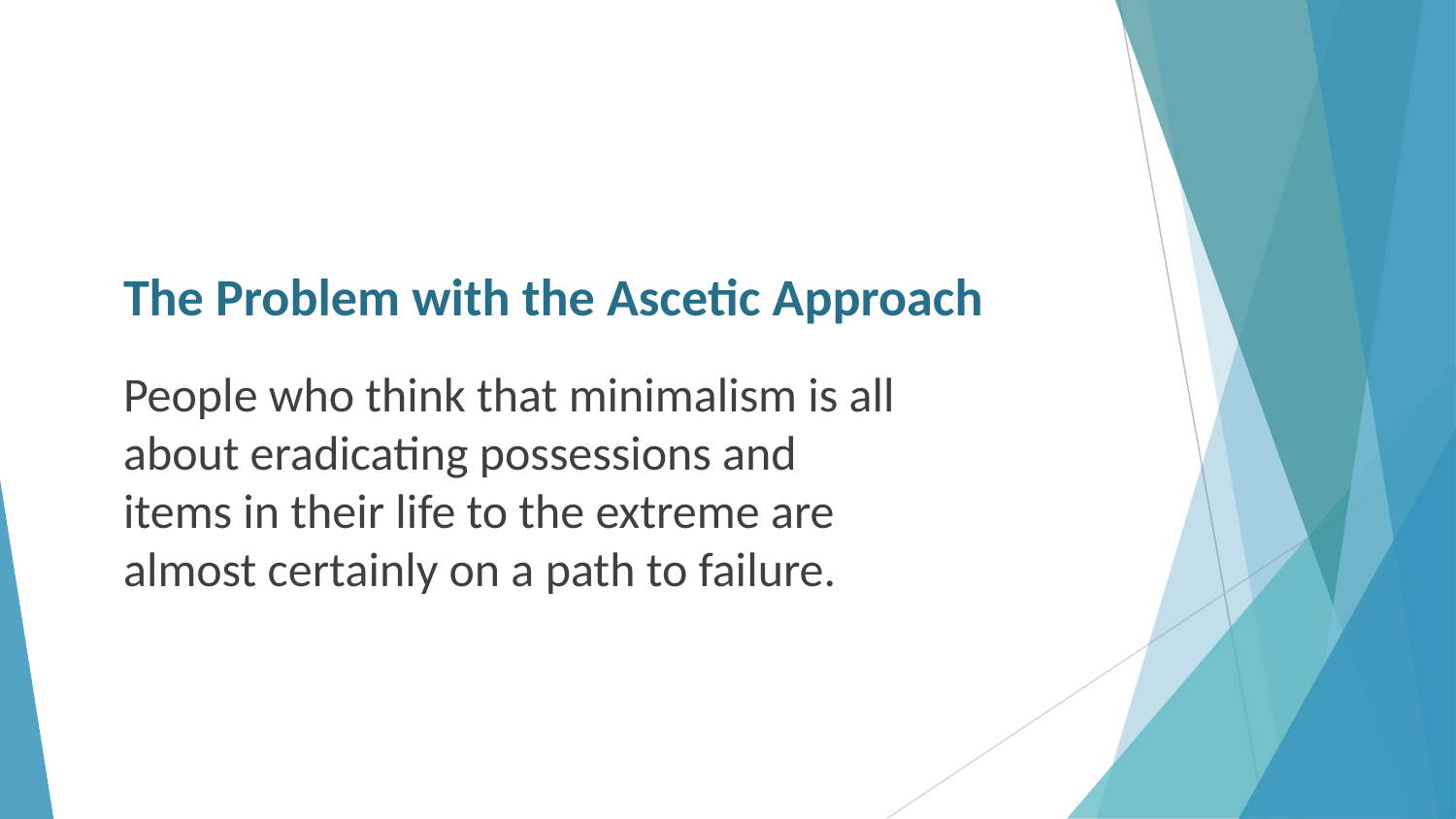

# The Problem with the Ascetic Approach
People who think that minimalism is all about eradicating possessions and items in their life to the extreme are almost certainly on a path to failure.